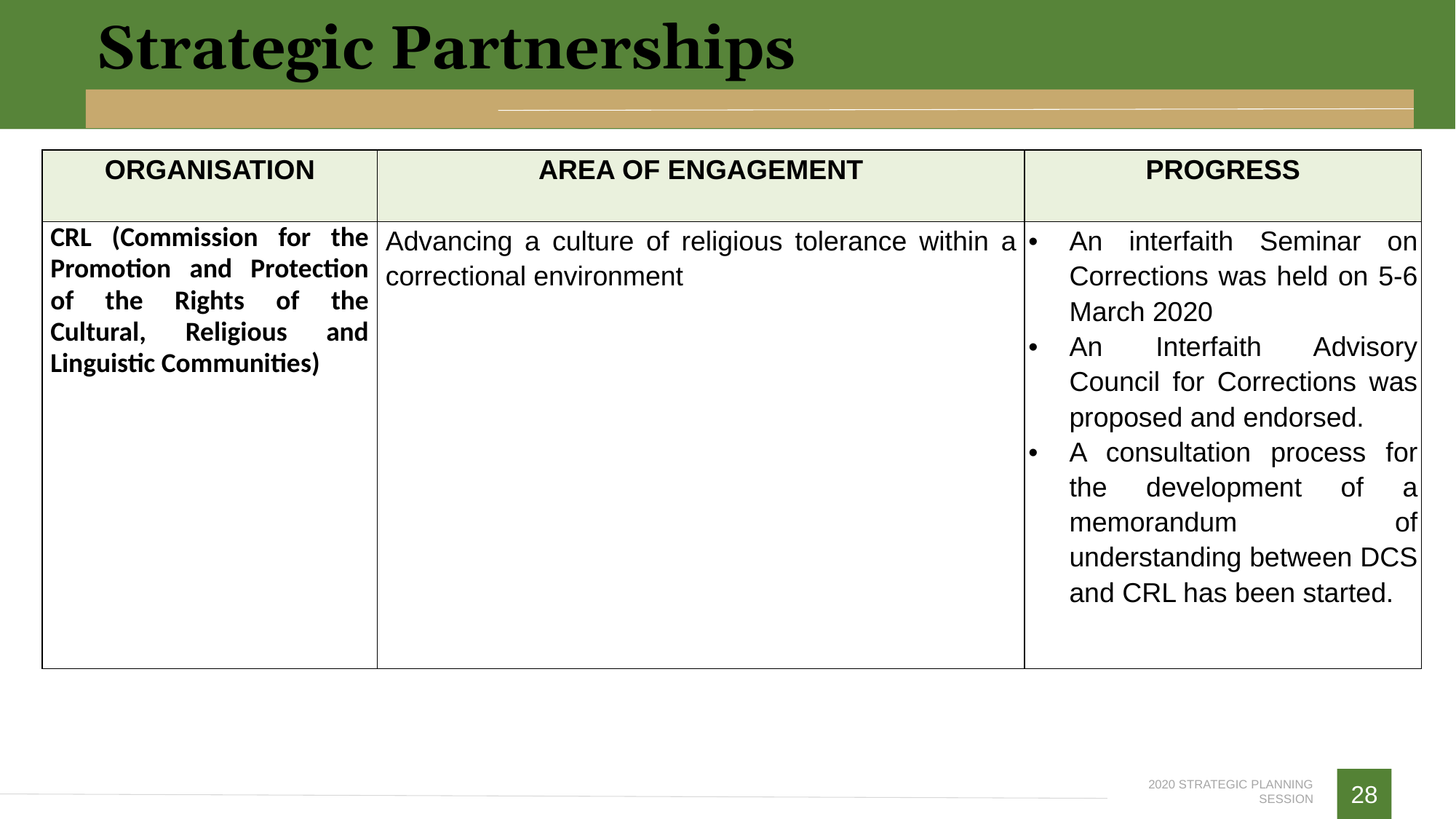

Strategic Partnerships

| ORGANISATION | AREA OF ENGAGEMENT | PROGRESS |
| --- | --- | --- |
| CRL (Commission for the Promotion and Protection of the Rights of the Cultural, Religious and Linguistic Communities) | Advancing a culture of religious tolerance within a correctional environment | An interfaith Seminar on Corrections was held on 5-6 March 2020 An Interfaith Advisory Council for Corrections was proposed and endorsed. A consultation process for the development of a memorandum of understanding between DCS and CRL has been started. |